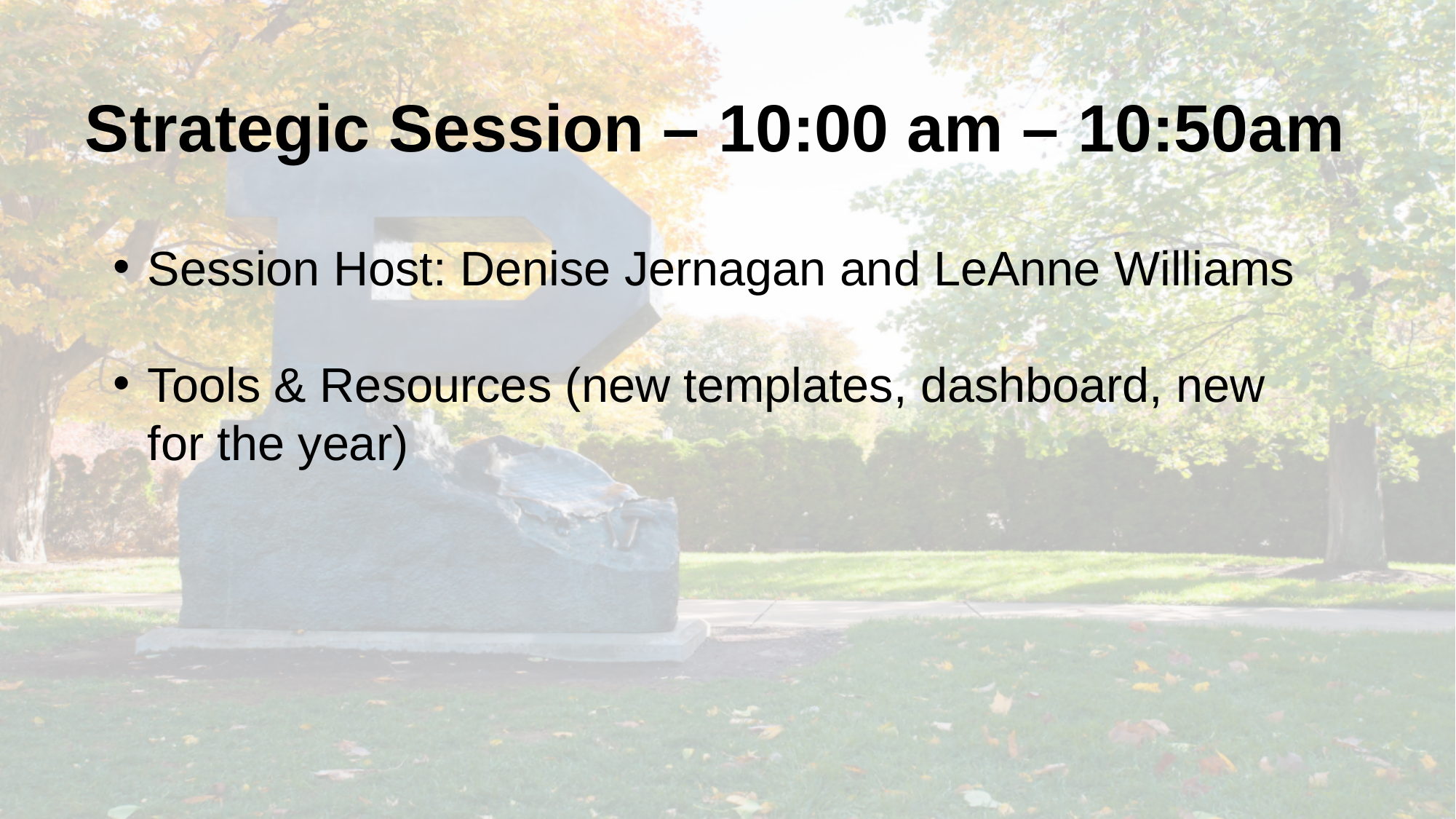

Strategic Session – 10:00 am – 10:50am
Session Host: Denise Jernagan and LeAnne Williams

Tools & Resources (new templates, dashboard, new for the year)